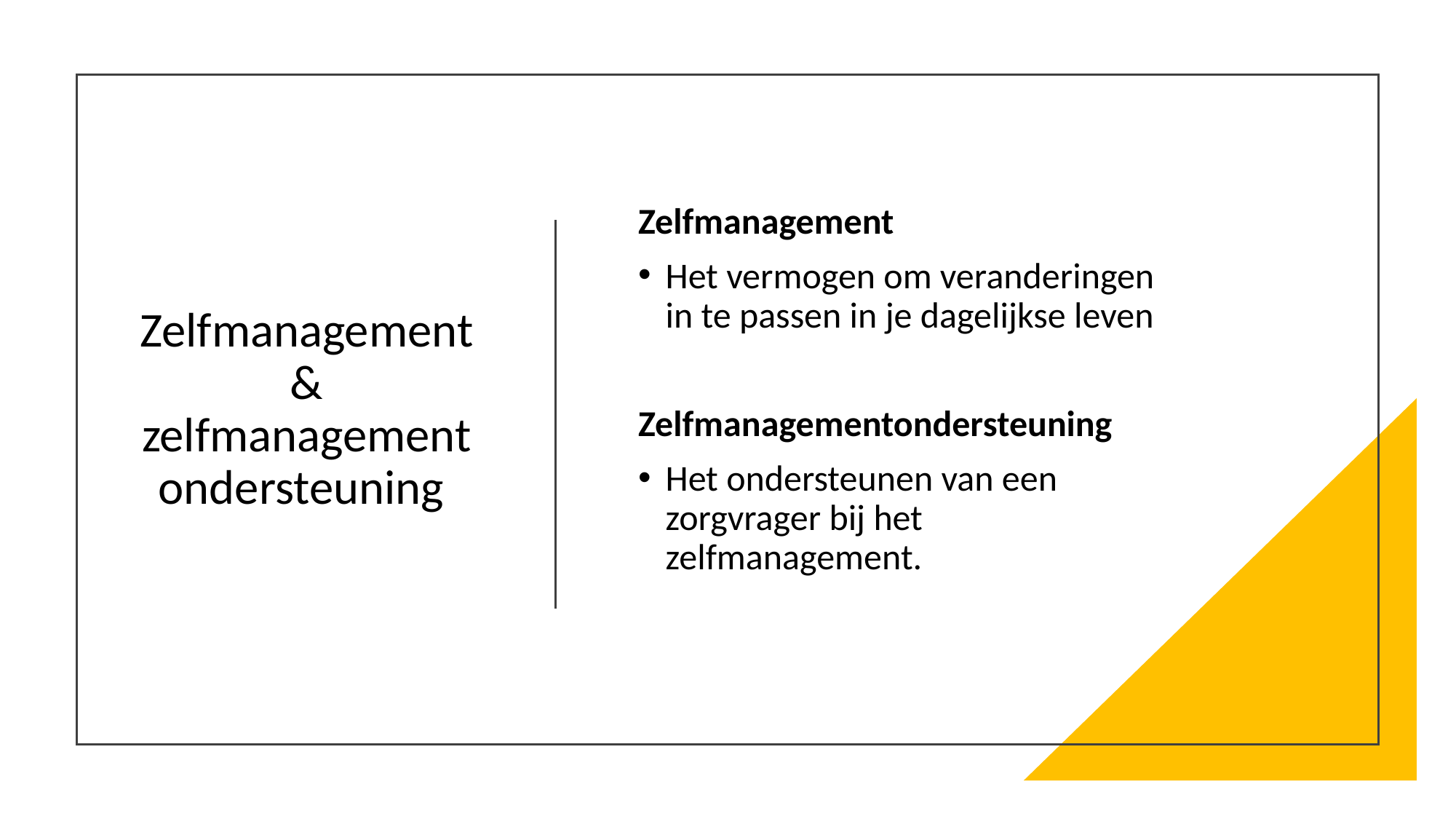

# Zelfmanagement& zelfmanagement ondersteuning
Zelfmanagement
Het vermogen om veranderingen in te passen in je dagelijkse leven

Zelfmanagementondersteuning
Het ondersteunen van een zorgvrager bij het zelfmanagement.